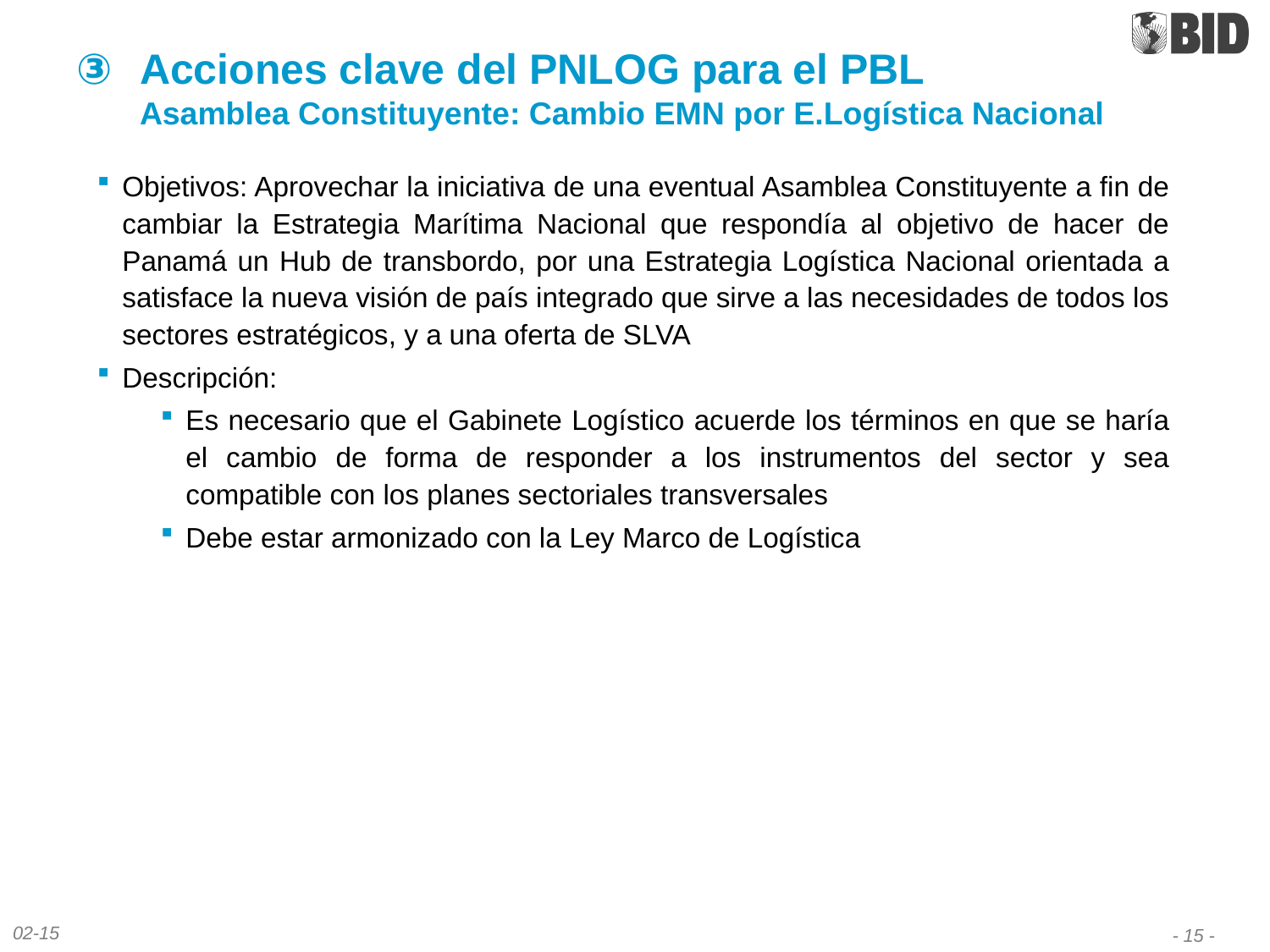

# Acciones clave del PNLOG para el PBL Asamblea Constituyente: Cambio EMN por E.Logística Nacional
Objetivos: Aprovechar la iniciativa de una eventual Asamblea Constituyente a fin de cambiar la Estrategia Marítima Nacional que respondía al objetivo de hacer de Panamá un Hub de transbordo, por una Estrategia Logística Nacional orientada a satisface la nueva visión de país integrado que sirve a las necesidades de todos los sectores estratégicos, y a una oferta de SLVA
Descripción:
Es necesario que el Gabinete Logístico acuerde los términos en que se haría el cambio de forma de responder a los instrumentos del sector y sea compatible con los planes sectoriales transversales
Debe estar armonizado con la Ley Marco de Logística

02-15
- 15 -